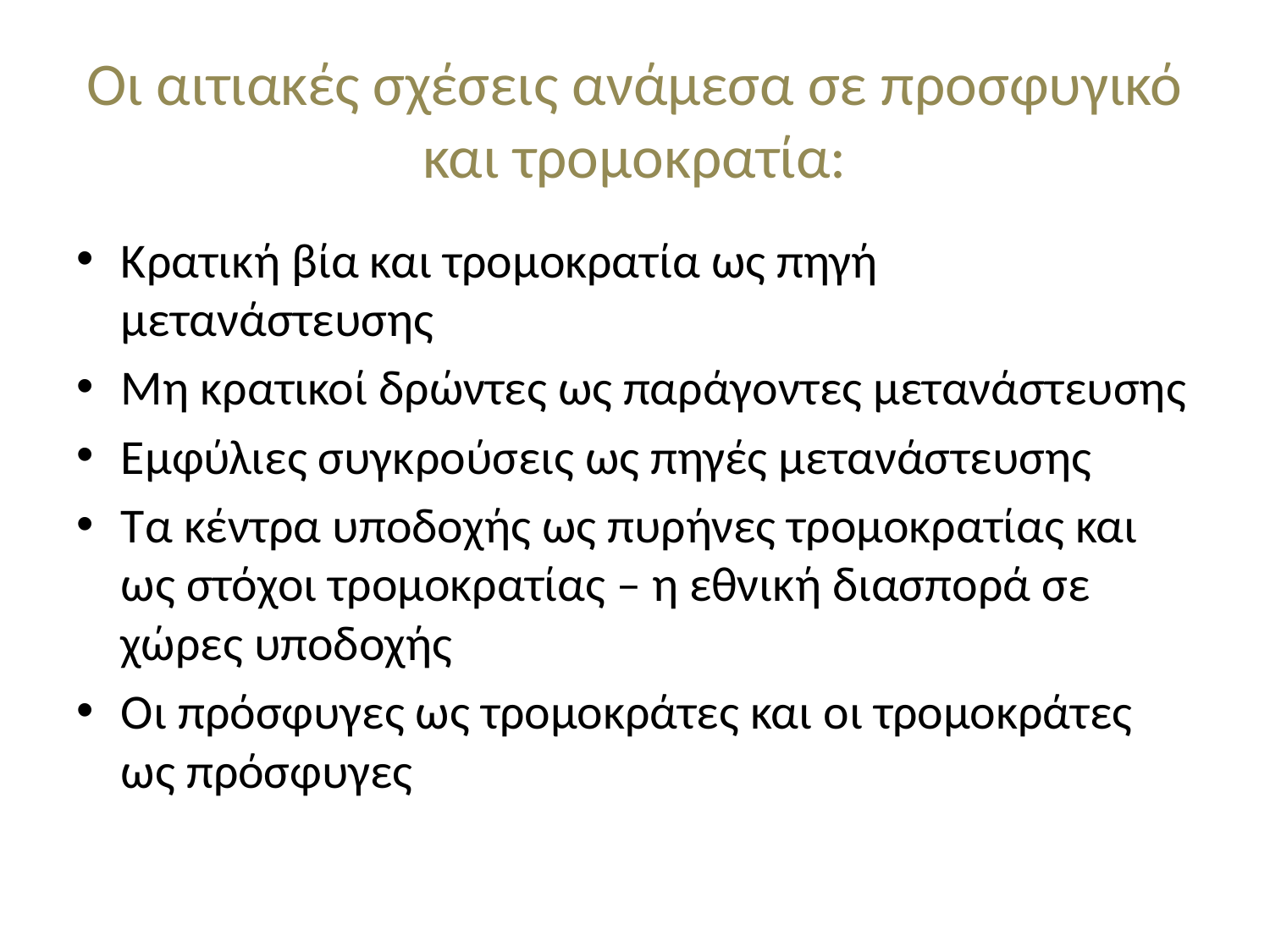

# Οι αιτιακές σχέσεις ανάμεσα σε προσφυγικό και τρομοκρατία:
Κρατική βία και τρομοκρατία ως πηγή μετανάστευσης
Μη κρατικοί δρώντες ως παράγοντες μετανάστευσης
Εμφύλιες συγκρούσεις ως πηγές μετανάστευσης
Τα κέντρα υποδοχής ως πυρήνες τρομοκρατίας και ως στόχοι τρομοκρατίας – η εθνική διασπορά σε χώρες υποδοχής
Οι πρόσφυγες ως τρομοκράτες και οι τρομοκράτες ως πρόσφυγες